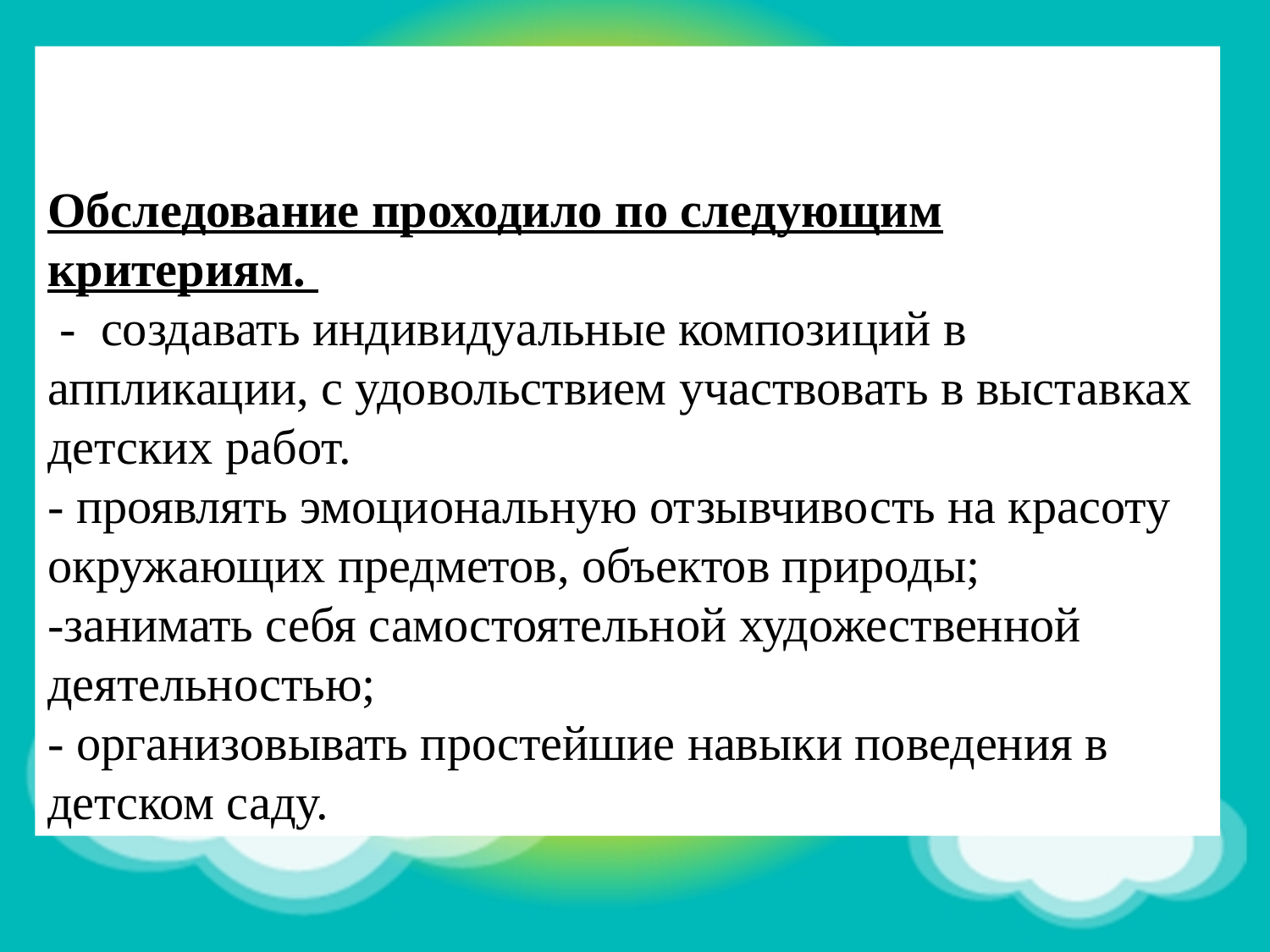

# Обследование проходило по следующим критериям. -  создавать индивидуальные композиций в аппликации, с удовольствием участвовать в выставках детских работ. - проявлять эмоциональную отзывчивость на красоту окружающих предметов, объектов природы; -занимать себя самостоятельной художественной деятельностью; - организовывать простейшие навыки поведения в детском саду.